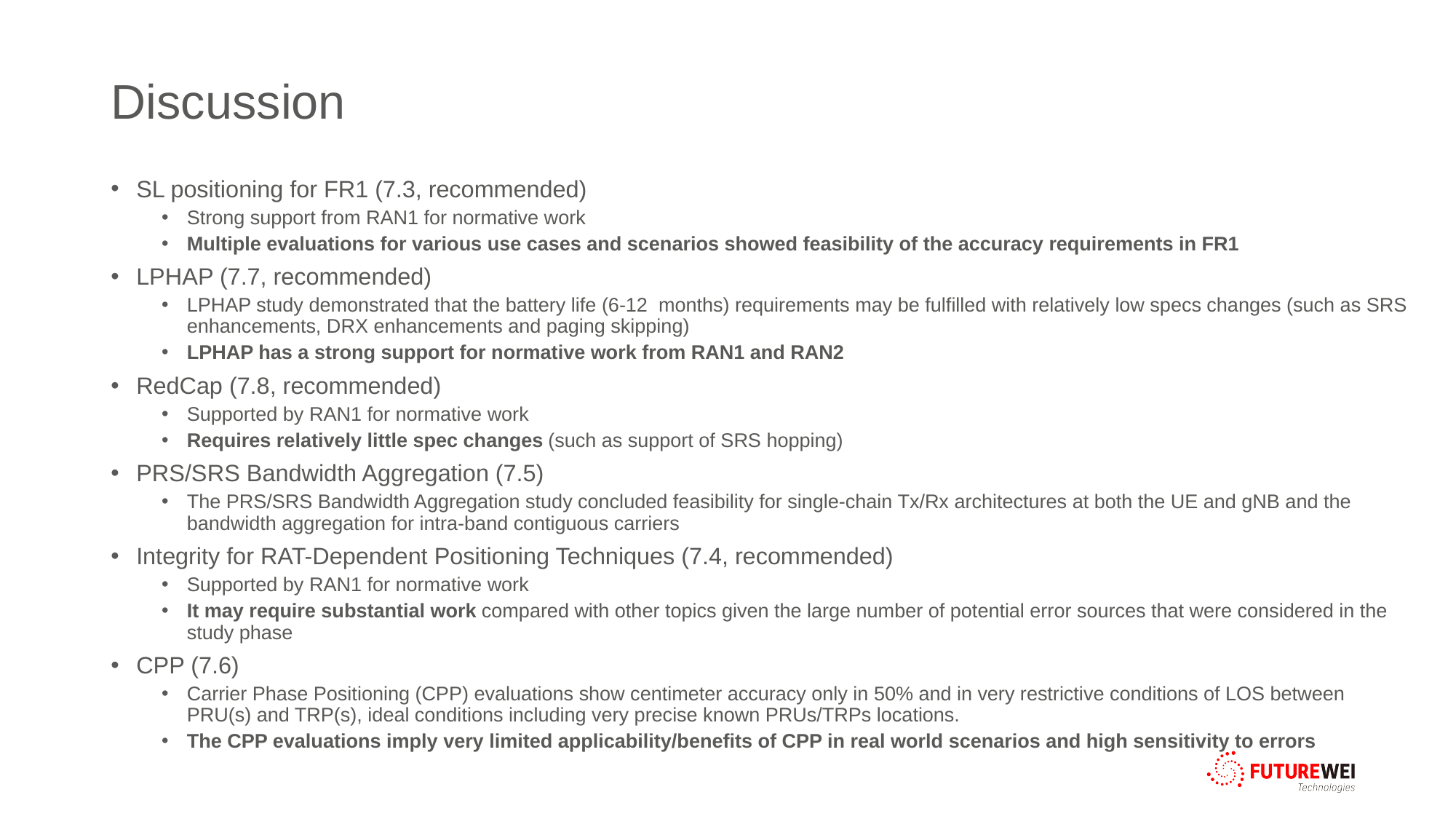

# Discussion
SL positioning for FR1 (7.3, recommended)
Strong support from RAN1 for normative work
Multiple evaluations for various use cases and scenarios showed feasibility of the accuracy requirements in FR1
LPHAP (7.7, recommended)
LPHAP study demonstrated that the battery life (6-12  months) requirements may be fulfilled with relatively low specs changes (such as SRS enhancements, DRX enhancements and paging skipping)
LPHAP has a strong support for normative work from RAN1 and RAN2
RedCap (7.8, recommended)
Supported by RAN1 for normative work
Requires relatively little spec changes (such as support of SRS hopping)
PRS/SRS Bandwidth Aggregation (7.5)
The PRS/SRS Bandwidth Aggregation study concluded feasibility for single-chain Tx/Rx architectures at both the UE and gNB and the bandwidth aggregation for intra-band contiguous carriers
Integrity for RAT-Dependent Positioning Techniques (7.4, recommended)
Supported by RAN1 for normative work
It may require substantial work compared with other topics given the large number of potential error sources that were considered in the study phase
CPP (7.6)
Carrier Phase Positioning (CPP) evaluations show centimeter accuracy only in 50% and in very restrictive conditions of LOS between PRU(s) and TRP(s), ideal conditions including very precise known PRUs/TRPs locations.
The CPP evaluations imply very limited applicability/benefits of CPP in real world scenarios and high sensitivity to errors